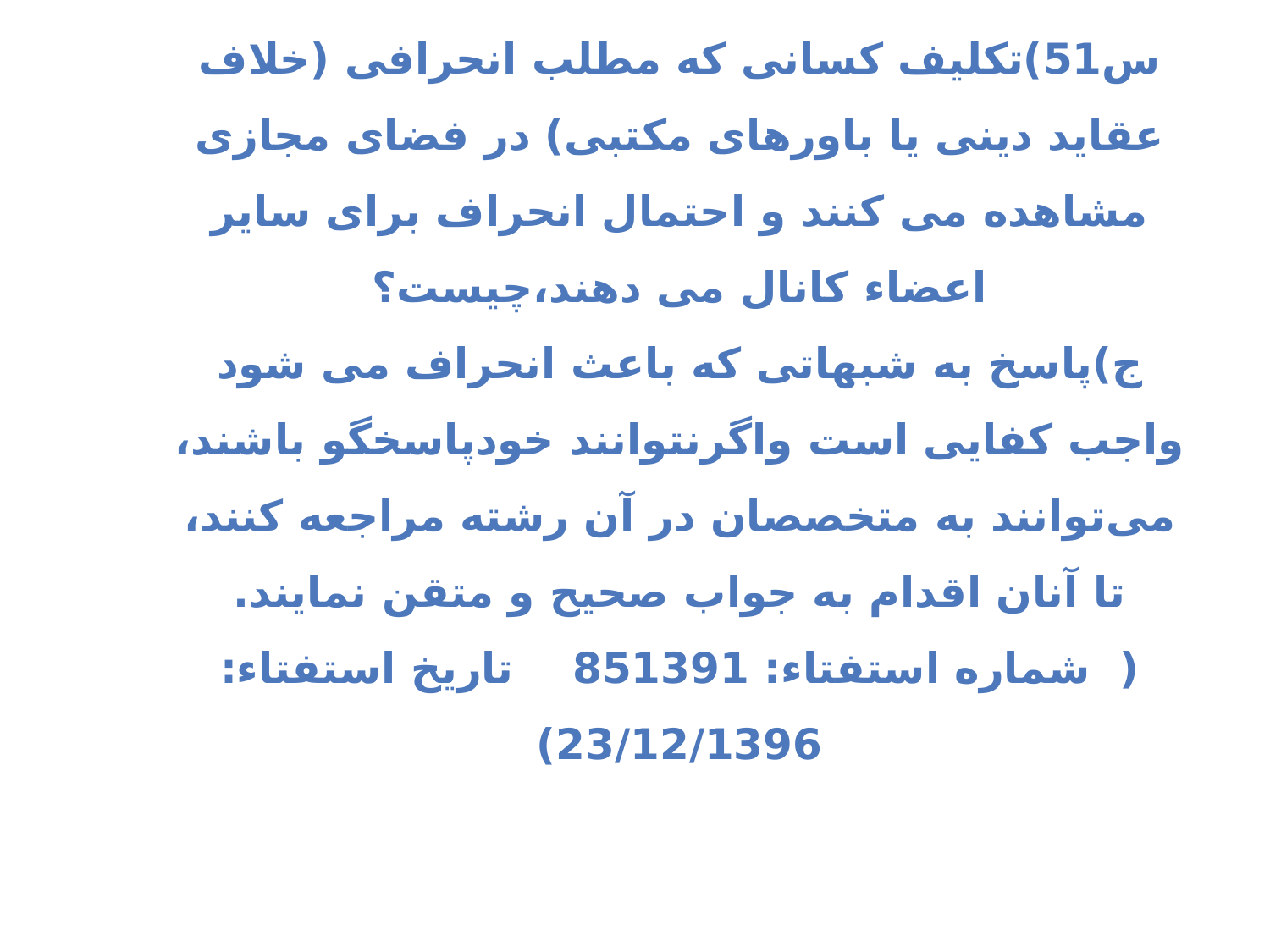

س51)تکلیف کسانی که مطلب انحرافی (خلاف عقاید دینی یا باورهای مکتبی) در فضای مجازی مشاهده می کنند و احتمال انحراف برای سایر اعضاء کانال می دهند،چیست؟
ج)پاسخ به شبهاتی که باعث انحراف می شود واجب کفایی است واگرنتوانند خودپاسخگو باشند، می‌توانند به متخصصان در آن رشته مراجعه کنند، تا آنان اقدام به جواب صحيح و متقن نمايند. (  شماره استفتاء: 851391    تاریخ استفتاء: 23/12/1396)